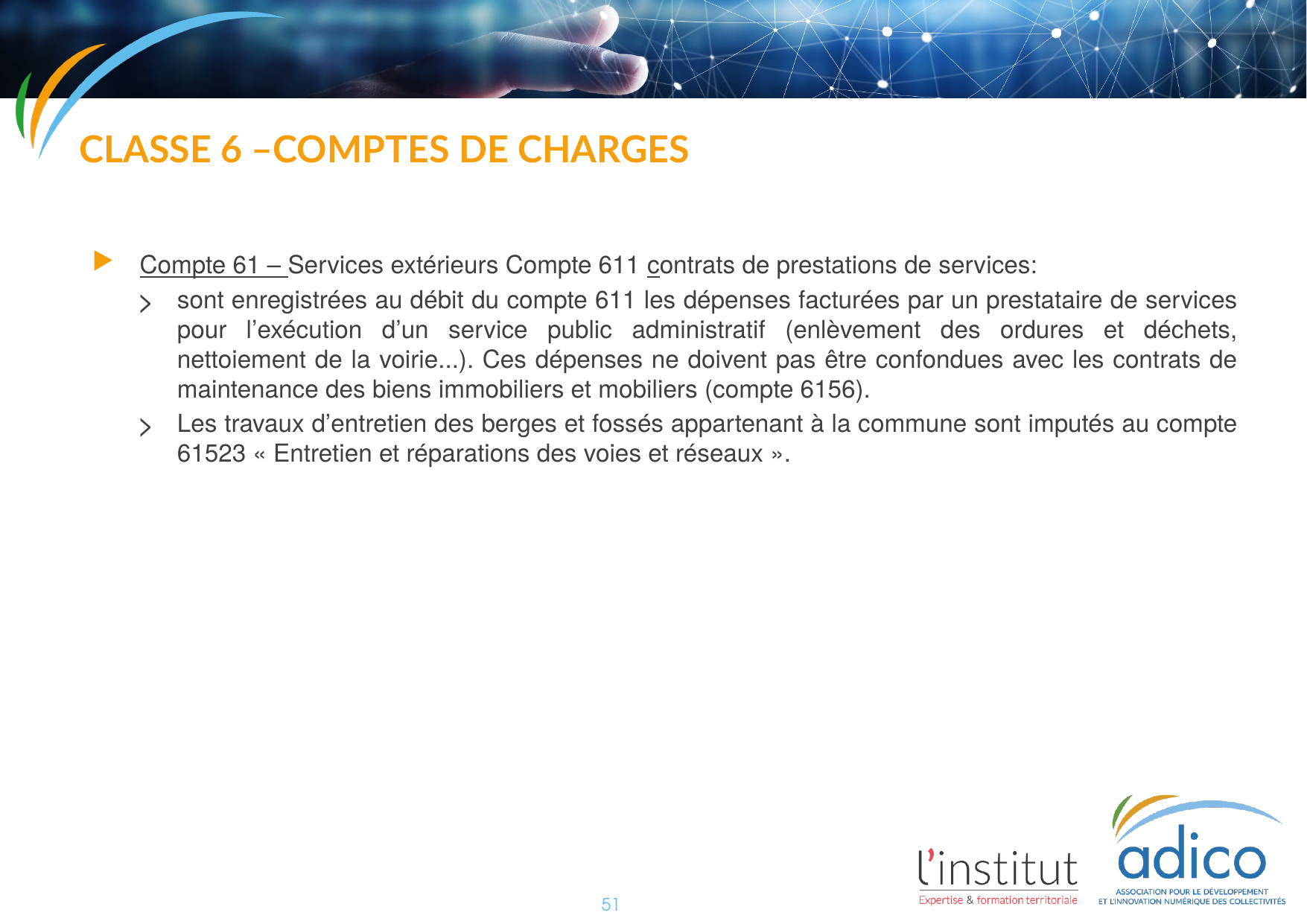

# Classe 6 –comptes de charges
Compte 61 – Services extérieurs Compte 611 contrats de prestations de services:
sont enregistrées au débit du compte 611 les dépenses facturées par un prestataire de services pour l’exécution d’un service public administratif (enlèvement des ordures et déchets, nettoiement de la voirie...). Ces dépenses ne doivent pas être confondues avec les contrats de maintenance des biens immobiliers et mobiliers (compte 6156).
Les travaux d’entretien des berges et fossés appartenant à la commune sont imputés au compte 61523 « Entretien et réparations des voies et réseaux ».